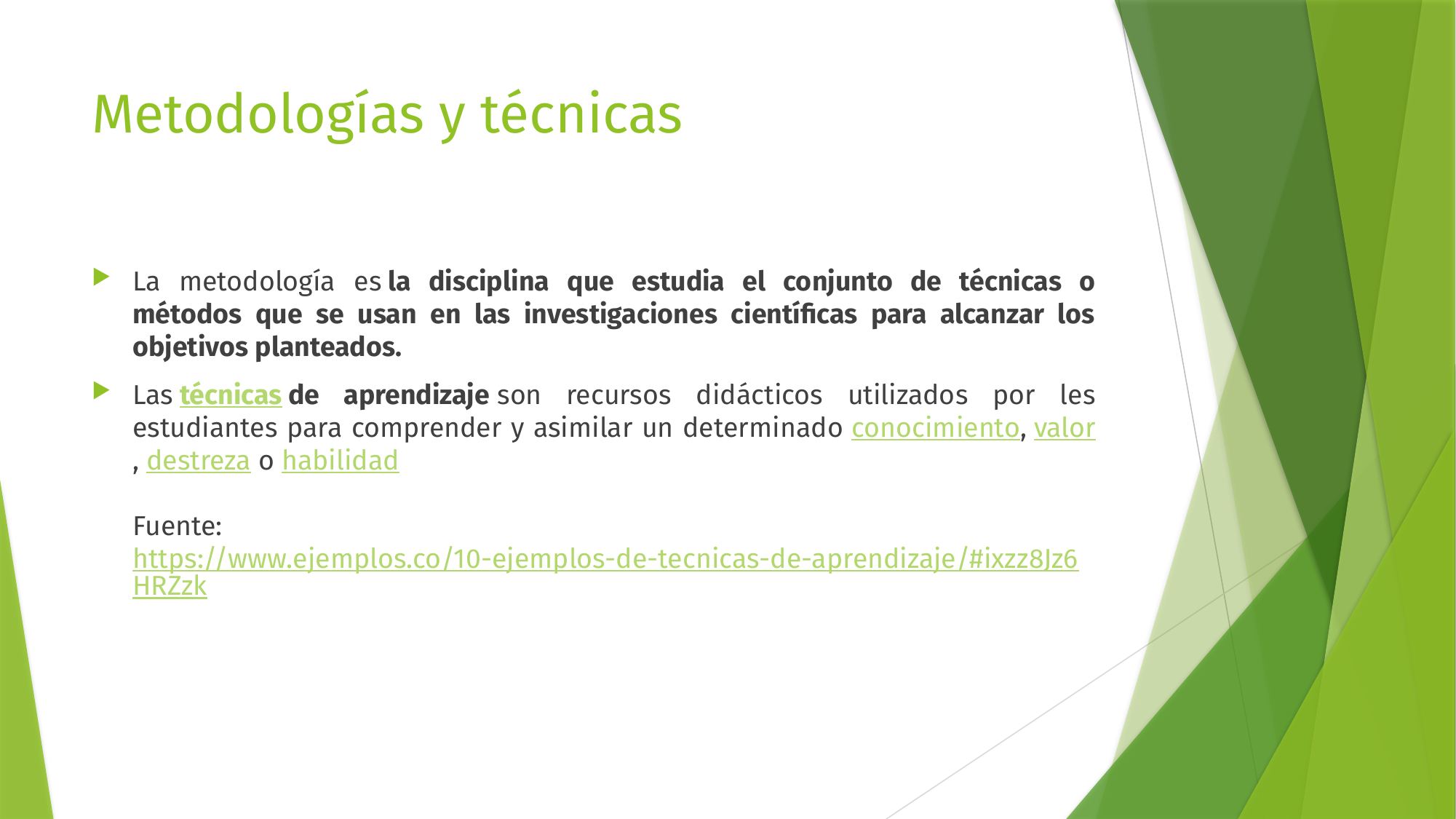

# Metodologías y técnicas
La metodología es la disciplina que estudia el conjunto de técnicas o métodos que se usan en las investigaciones científicas para alcanzar los objetivos planteados.
Las técnicas de aprendizaje son recursos didácticos utilizados por les estudiantes para comprender y asimilar un determinado conocimiento, valor, destreza o habilidad
Fuente: https://www.ejemplos.co/10-ejemplos-de-tecnicas-de-aprendizaje/#ixzz8Jz6HRZzk